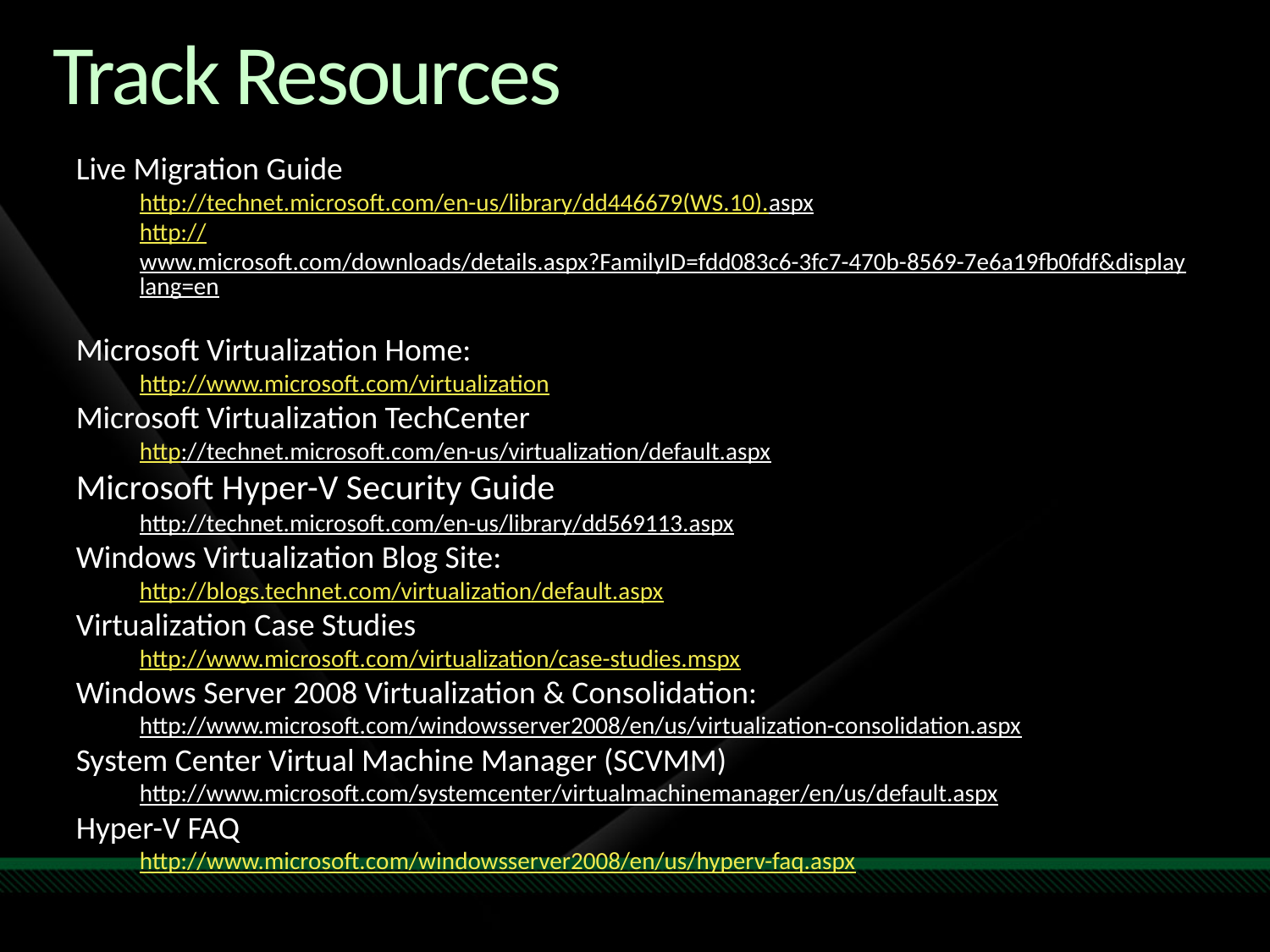

Required Slide
Track PMs will supply the content for this slide,
which will be inserted during
the final scrub.
# Track Resources
Live Migration Guide
http://technet.microsoft.com/en-us/library/dd446679(WS.10).aspx
http://www.microsoft.com/downloads/details.aspx?FamilyID=fdd083c6-3fc7-470b-8569-7e6a19fb0fdf&displaylang=en
Microsoft Virtualization Home:
http://www.microsoft.com/virtualization
Microsoft Virtualization TechCenter
http://technet.microsoft.com/en-us/virtualization/default.aspx
Microsoft Hyper-V Security Guide
http://technet.microsoft.com/en-us/library/dd569113.aspx
Windows Virtualization Blog Site:
http://blogs.technet.com/virtualization/default.aspx
Virtualization Case Studies
http://www.microsoft.com/virtualization/case-studies.mspx
Windows Server 2008 Virtualization & Consolidation:
http://www.microsoft.com/windowsserver2008/en/us/virtualization-consolidation.aspx
System Center Virtual Machine Manager (SCVMM)
http://www.microsoft.com/systemcenter/virtualmachinemanager/en/us/default.aspx
Hyper-V FAQ
http://www.microsoft.com/windowsserver2008/en/us/hyperv-faq.aspx